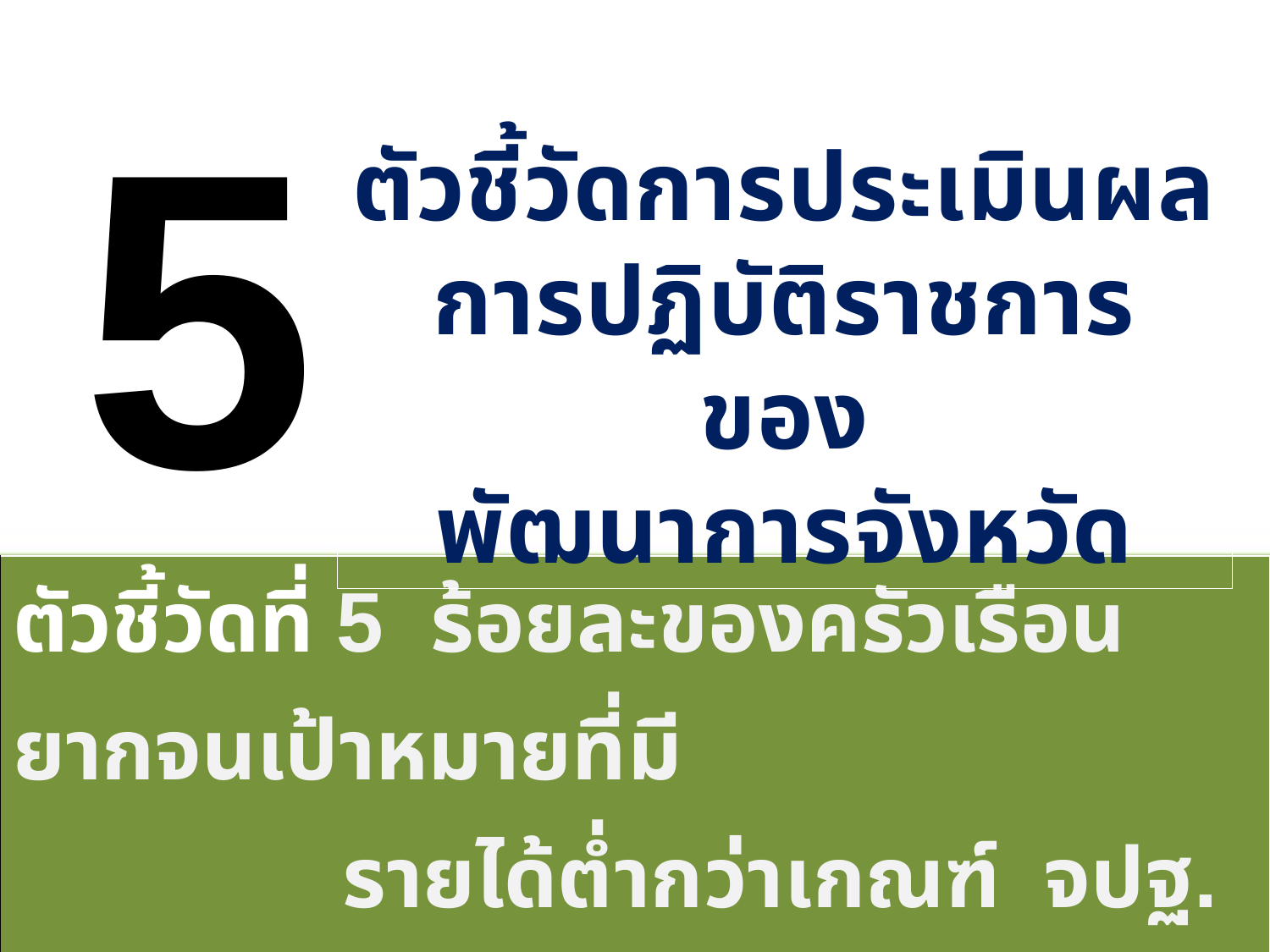

5
ตัวชี้วัดการประเมินผล
การปฏิบัติราชการของ
พัฒนาการจังหวัด
| ตัวชี้วัดที่ 5 ร้อยละของครัวเรือนยากจนเป้าหมายที่มี รายได้ต่ำกว่าเกณฑ์ จปฐ. คงเหลือ |
| --- |